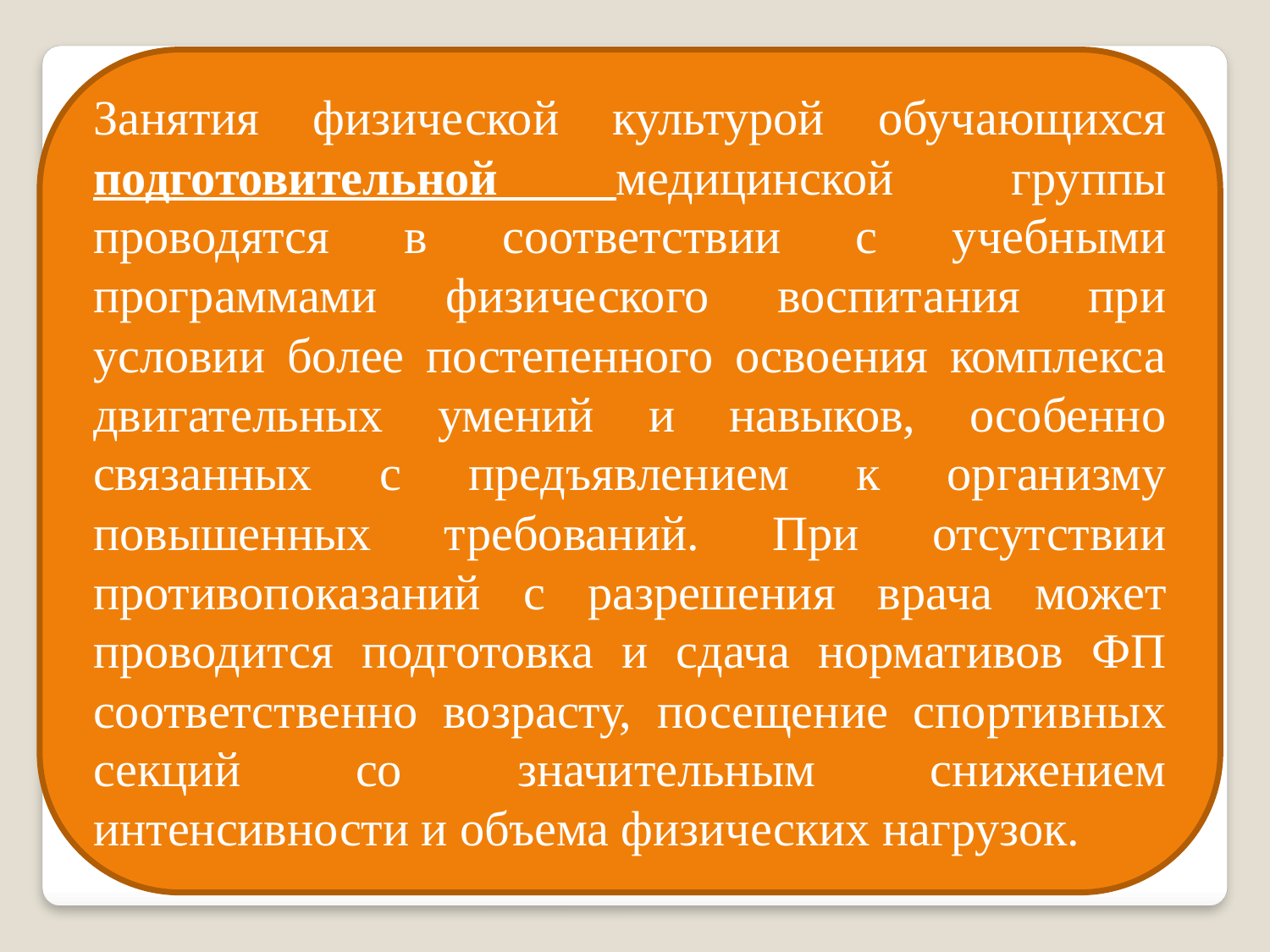

Занятия физической культурой обучающихся подготовительной медицинской группы проводятся в соответствии с учебными программами физического воспитания при условии более постепенного освоения комплекса двигательных умений и навыков, особенно связанных с предъявлением к организму повышенных требований. При отсутствии противопоказаний с разрешения врача может проводится подготовка и сдача нормативов ФП соответственно возрасту, посещение спортивных секций со значительным снижением интенсивности и объема физических нагрузок.